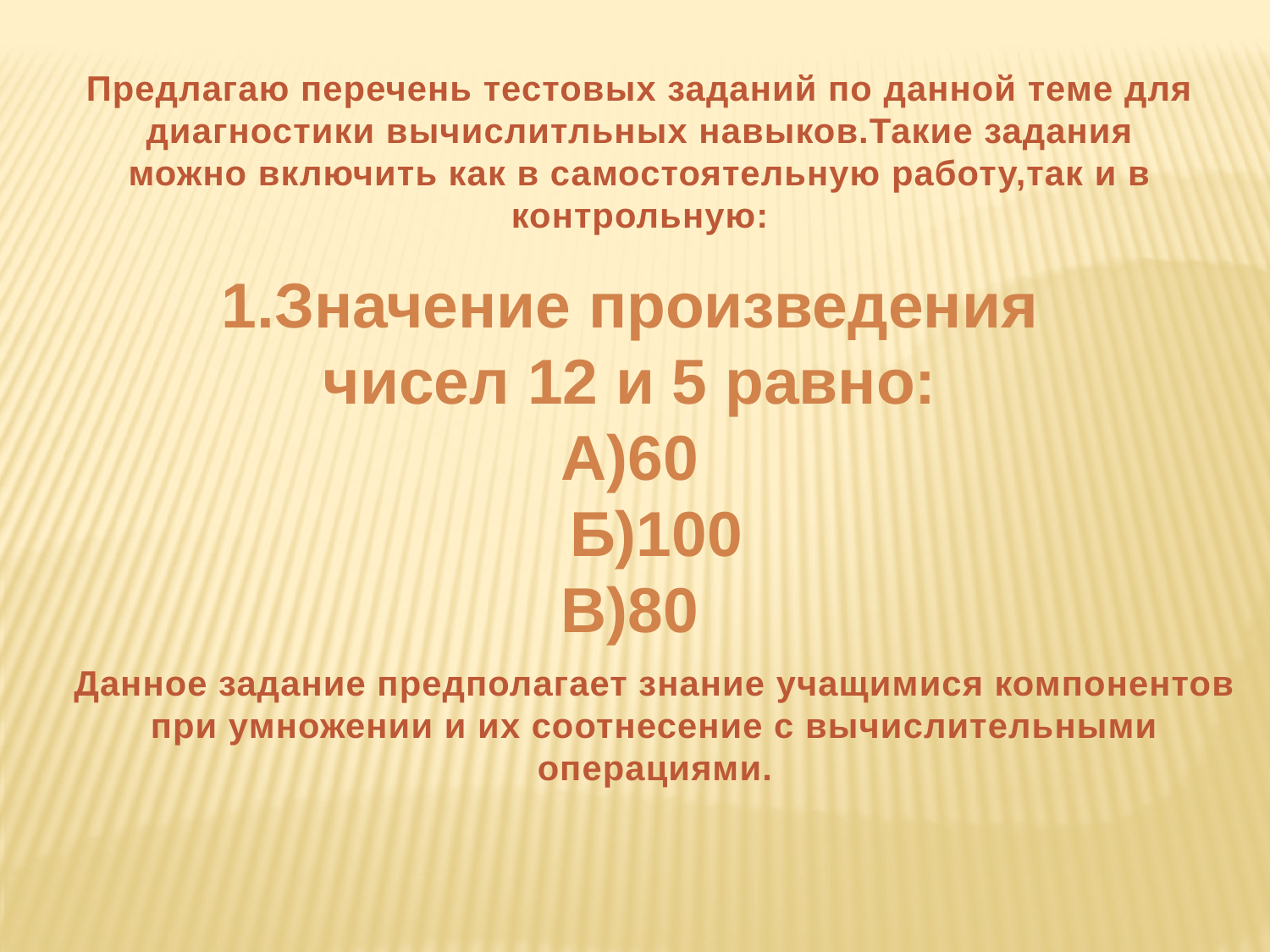

Предлагаю перечень тестовых заданий по данной теме для диагностики вычислитльных навыков.Такие задания можно включить как в самостоятельную работу,так и в контрольную:

1.Значение произведения чисел 12 и 5 равно:
А)60
   Б)100
В)80
Данное задание предполагает знание учащимися компонентов при умножении и их соотнесение с вычислительными операциями.